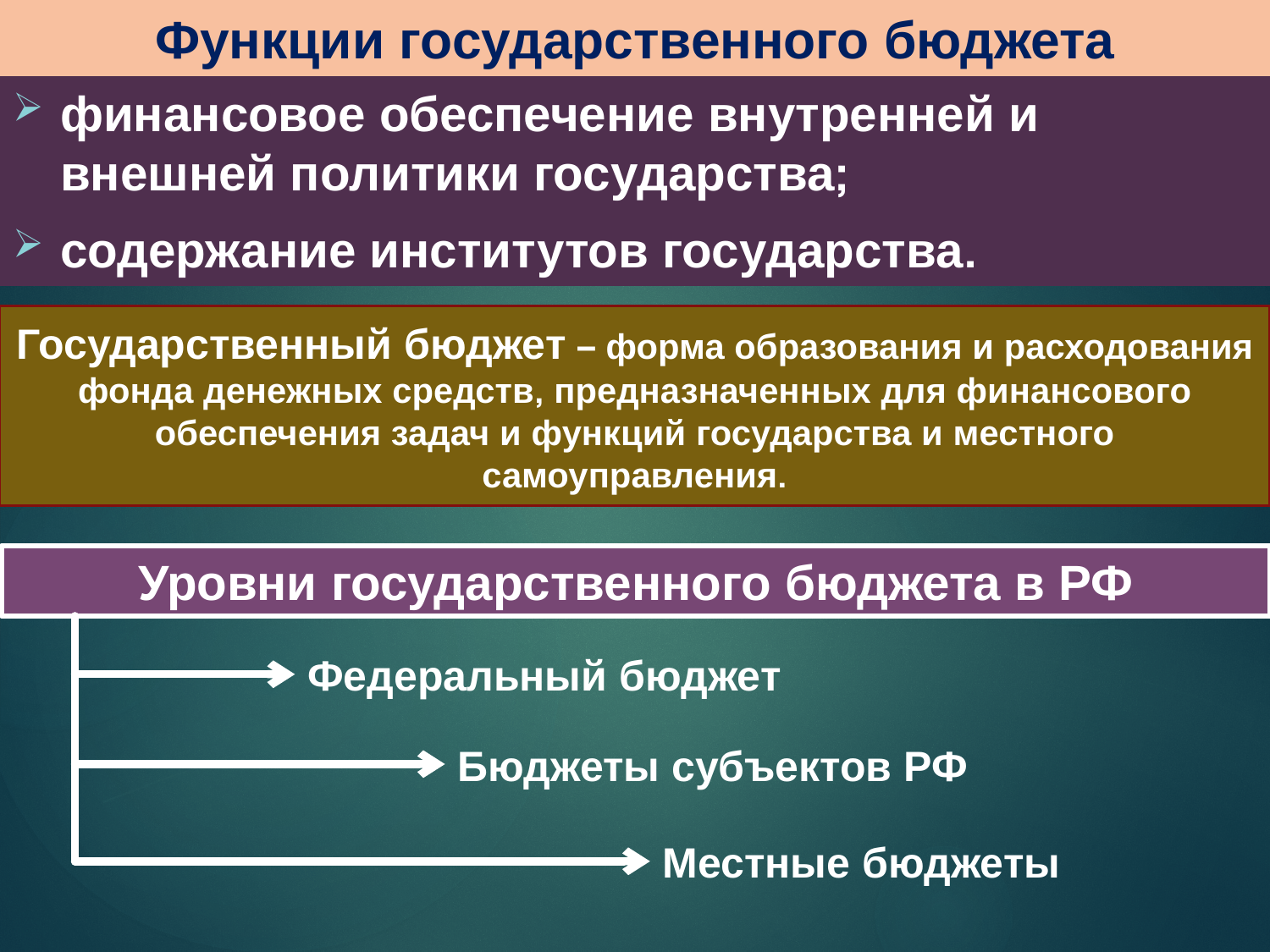

# Функции государственного бюджета
финансовое обеспечение внутренней и внешней политики государства;
содержание институтов государства.
Государственный бюджет – форма образования и расходования фонда денежных средств, предназначенных для финансового обеспечения задач и функций государства и местного самоуправления.
Уровни государственного бюджета в РФ
Федеральный бюджет
Бюджеты субъектов РФ
Местные бюджеты